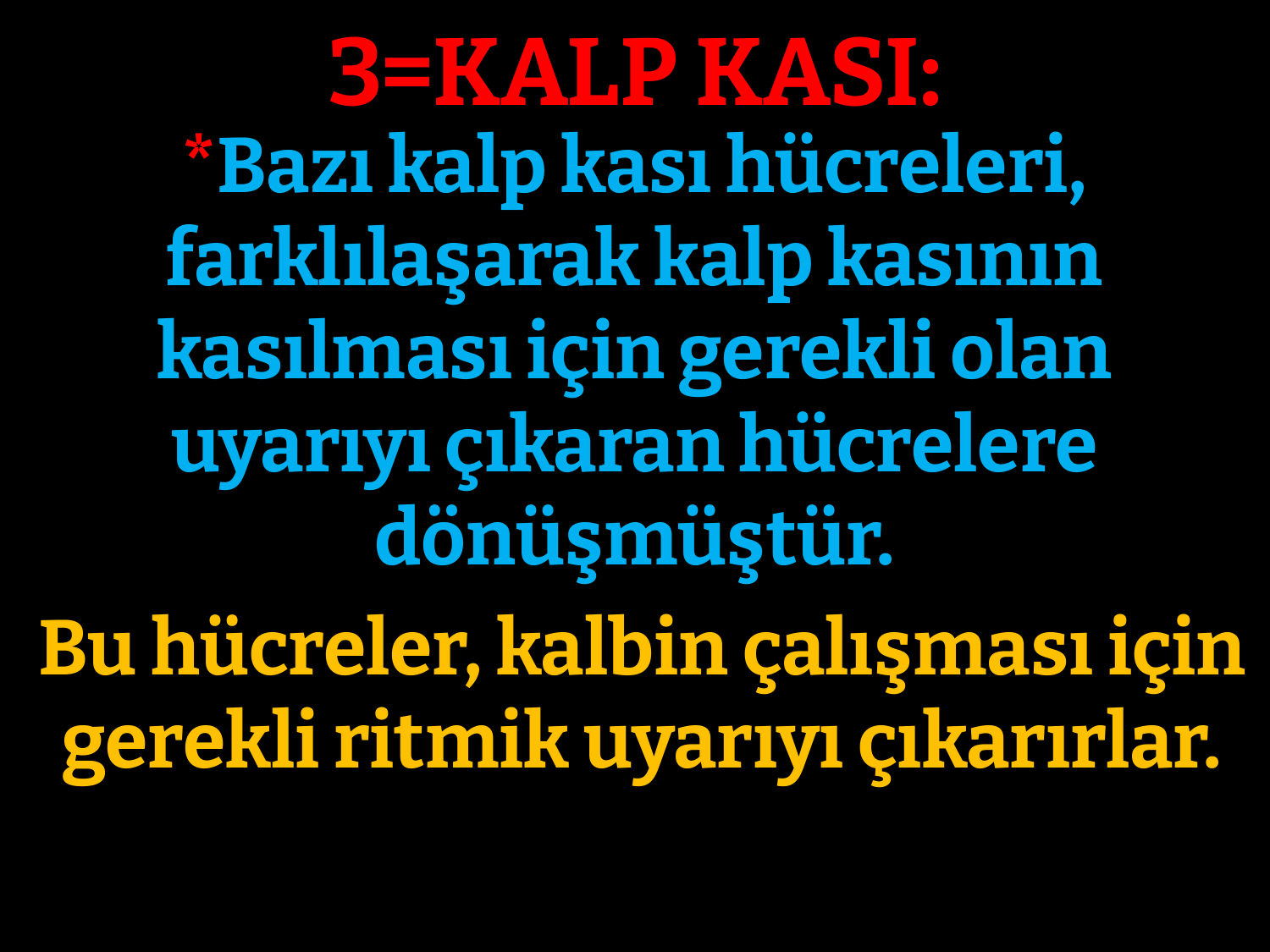

3=KALP KASI:
*Bazı kalp kası hücreleri, farklılaşarak kalp kasının kasılması için gerekli olan uyarıyı çıkaran hücrelere dönüşmüştür.
#
Bu hücreler, kalbin çalışması için gerekli ritmik uyarıyı çıkarırlar.